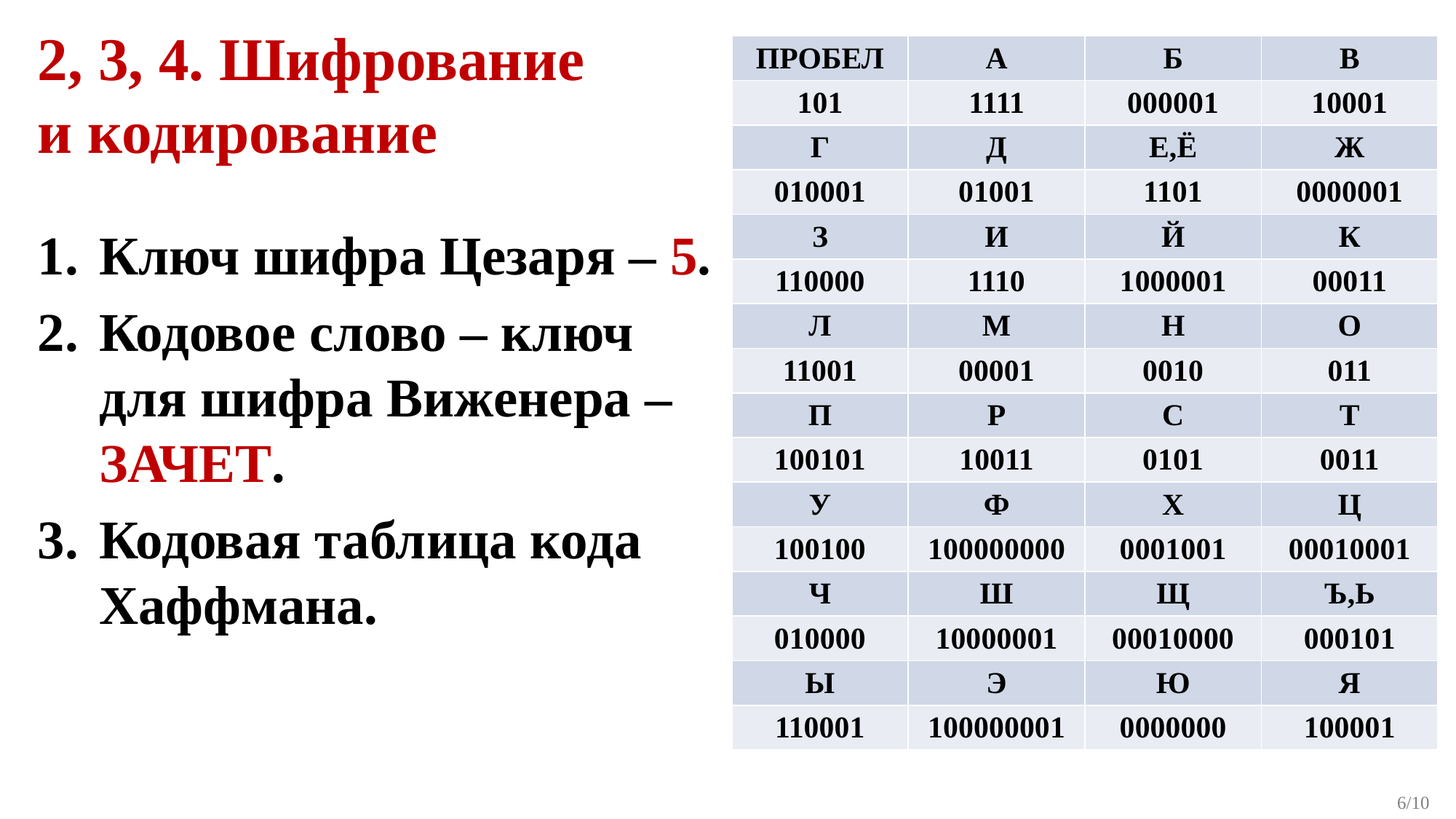

2, 3, 4. Шифрование и кодирование
| ПРОБЕЛ | А | Б | В |
| --- | --- | --- | --- |
| 101 | 1111 | 000001 | 10001 |
| Г | Д | Е,Ё | Ж |
| 010001 | 01001 | 1101 | 0000001 |
| З | И | Й | К |
| 110000 | 1110 | 1000001 | 00011 |
| Л | М | Н | О |
| 11001 | 00001 | 0010 | 011 |
| П | Р | С | Т |
| 100101 | 10011 | 0101 | 0011 |
| У | Ф | Х | Ц |
| 100100 | 100000000 | 0001001 | 00010001 |
| Ч | Ш | Щ | Ъ,Ь |
| 010000 | 10000001 | 00010000 | 000101 |
| Ы | Э | Ю | Я |
| 110001 | 100000001 | 0000000 | 100001 |
Ключ шифра Цезаря – 5.
Кодовое слово – ключ для шифра Виженера –
ЗАЧЕТ.
Кодовая таблица кода Хаффмана.